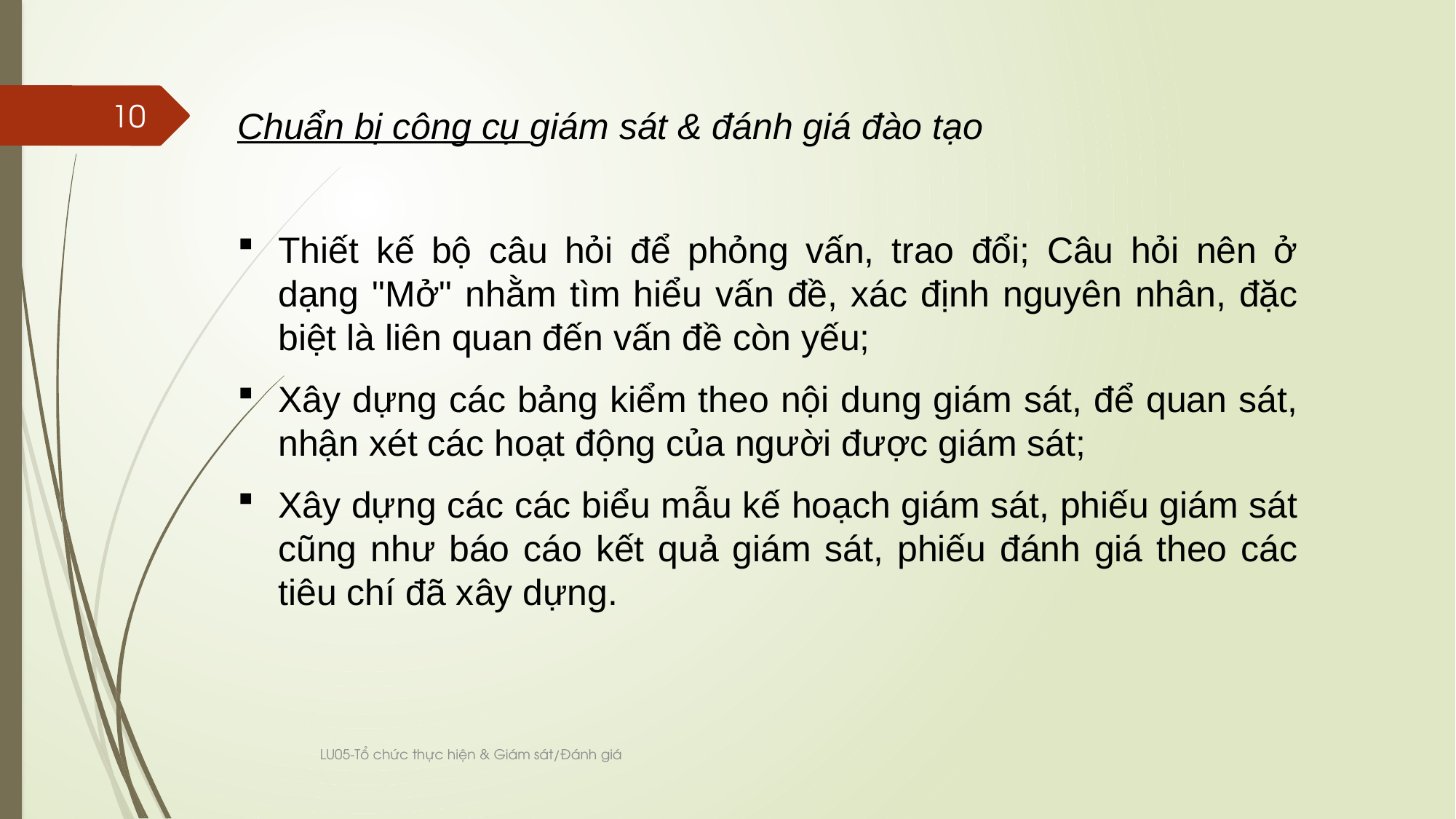

10
Chuẩn bị công cụ giám sát & đánh giá đào tạo

Thiết kế bộ câu hỏi để phỏng vấn, trao đổi; Câu hỏi nên ở dạng "Mở" nhằm tìm hiểu vấn đề, xác định nguyên nhân, đặc biệt là liên quan đến vấn đề còn yếu;
Xây dựng các bảng kiểm theo nội dung giám sát, để quan sát, nhận xét các hoạt động của người được giám sát;
Xây dựng các các biểu mẫu kế hoạch giám sát, phiếu giám sát cũng như báo cáo kết quả giám sát, phiếu đánh giá theo các tiêu chí đã xây dựng.
LU05-Tổ chức thực hiện & Giám sát/Đánh giá